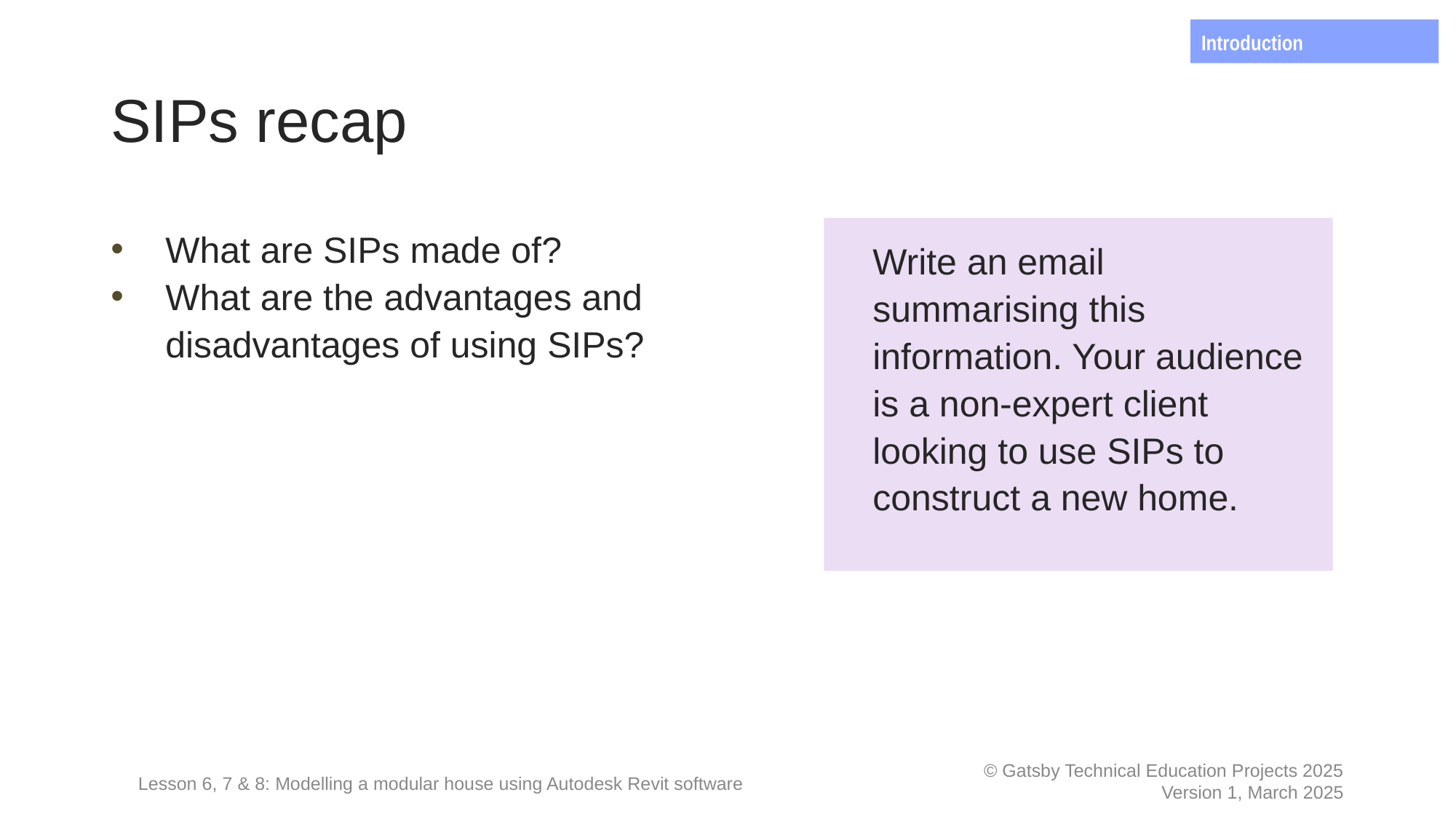

Introduction
# SIPs recap
What are SIPs made of?
What are the advantages and disadvantages of using SIPs?

Write an email summarising this information. Your audience is a non-expert client looking to use SIPs to construct a new home.
Lesson 6, 7 & 8: Modelling a modular house using Autodesk Revit software